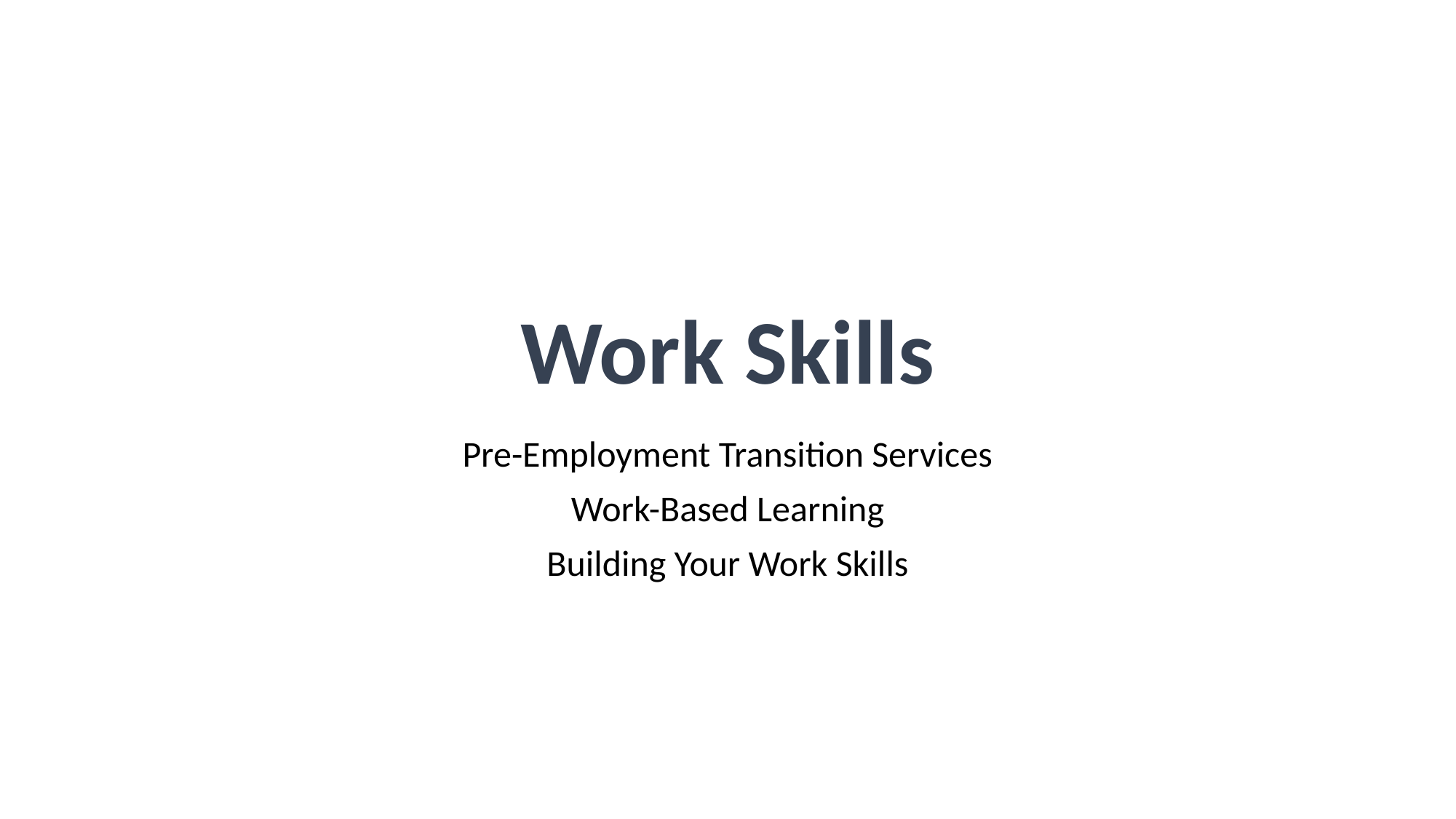

# Work Skills
Pre-Employment Transition Services
Work-Based Learning
Building Your Work Skills